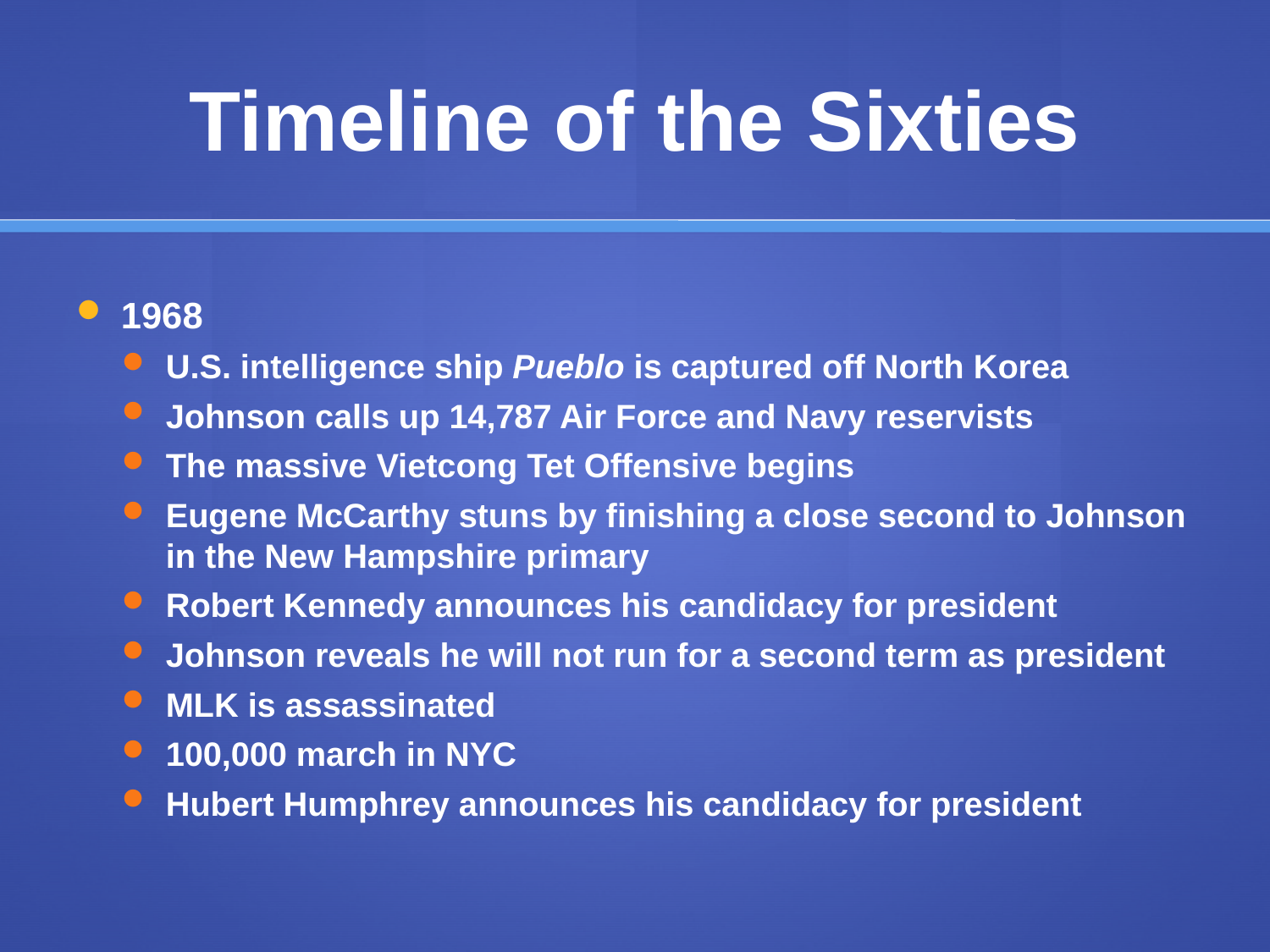

# Timeline of the Sixties
1968
U.S. intelligence ship Pueblo is captured off North Korea
Johnson calls up 14,787 Air Force and Navy reservists
The massive Vietcong Tet Offensive begins
Eugene McCarthy stuns by finishing a close second to Johnson in the New Hampshire primary
Robert Kennedy announces his candidacy for president
Johnson reveals he will not run for a second term as president
MLK is assassinated
100,000 march in NYC
Hubert Humphrey announces his candidacy for president